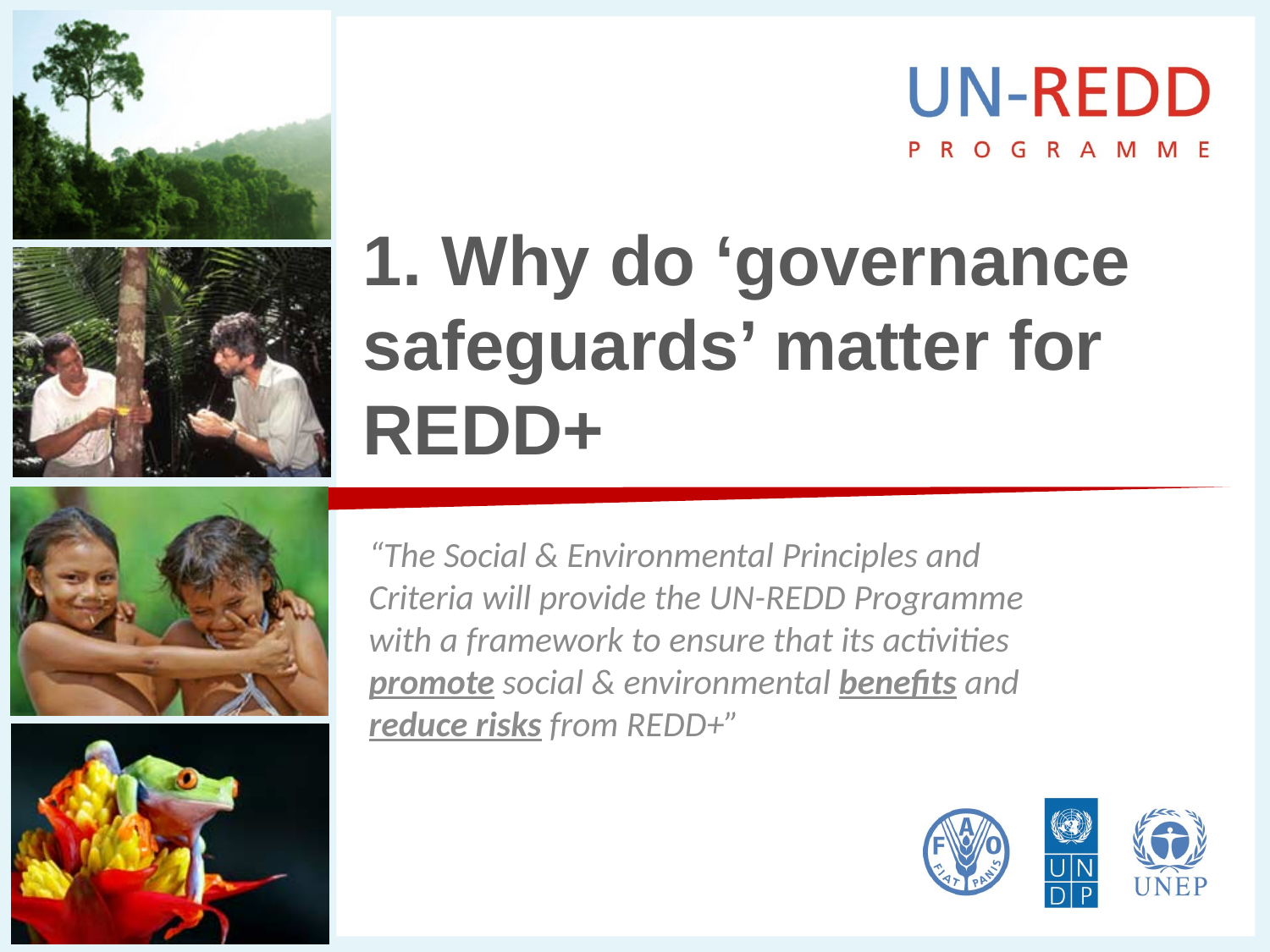

# 1. Why do ‘governance safeguards’ matter for REDD+
“The Social & Environmental Principles and Criteria will provide the UN-REDD Programme with a framework to ensure that its activities promote social & environmental benefits and reduce risks from REDD+”